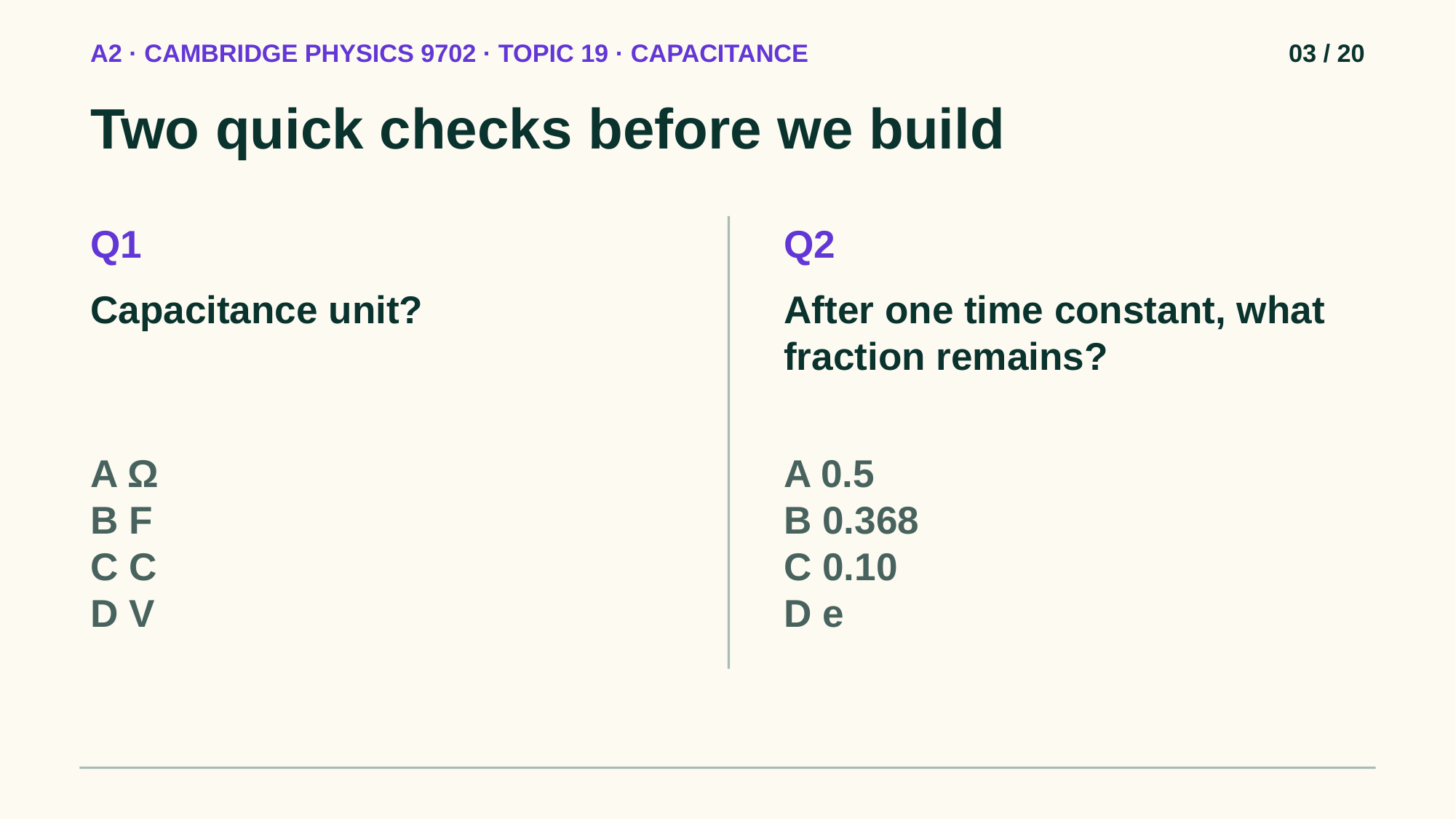

A2 · CAMBRIDGE PHYSICS 9702 · TOPIC 19 · CAPACITANCE
03 / 20
Two quick checks before we build
Q1
Q2

Capacitance unit?
After one time constant, what fraction remains?
A Ω
B F
C C
D V
A 0.5
B 0.368
C 0.10
D e